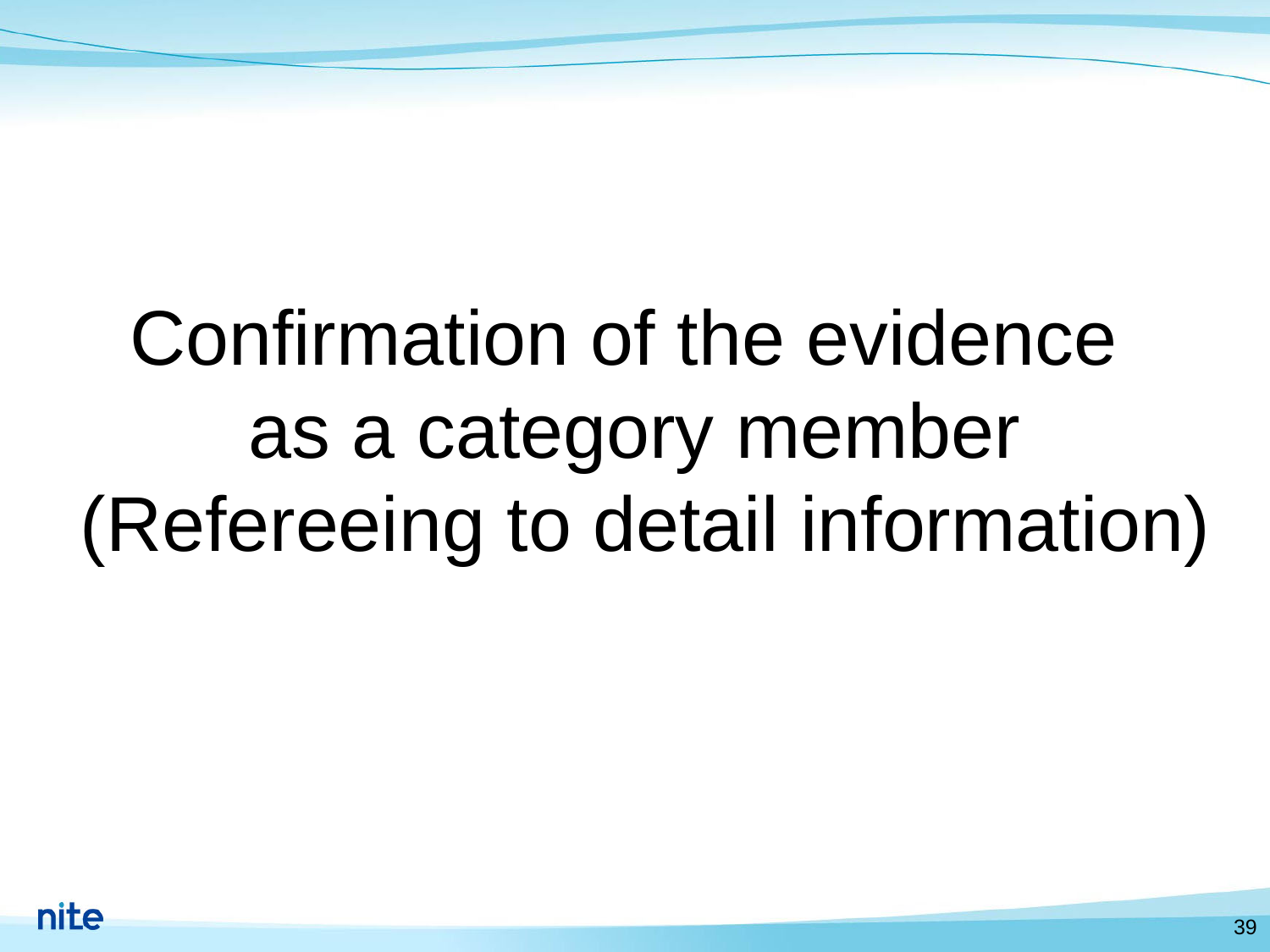

Confirmation of the evidence
as a category member
 (Refereeing to detail information)
39